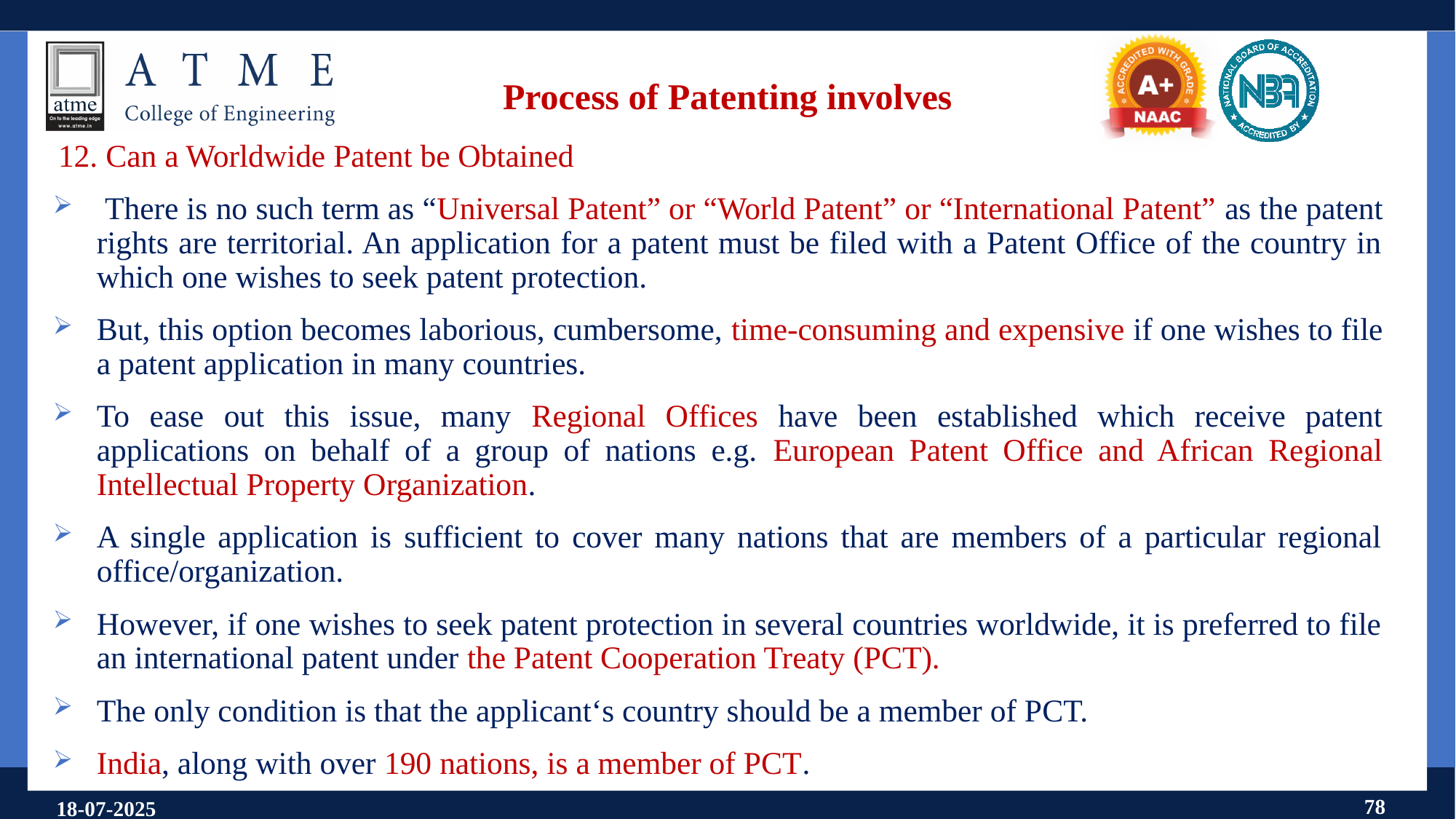

# Process of Patenting involves
12. Can a Worldwide Patent be Obtained
 There is no such term as “Universal Patent” or “World Patent” or “International Patent” as the patent rights are territorial. An application for a patent must be filed with a Patent Office of the country in which one wishes to seek patent protection.
But, this option becomes laborious, cumbersome, time-consuming and expensive if one wishes to file a patent application in many countries.
To ease out this issue, many Regional Offices have been established which receive patent applications on behalf of a group of nations e.g. European Patent Office and African Regional Intellectual Property Organization.
A single application is sufficient to cover many nations that are members of a particular regional office/organization.
However, if one wishes to seek patent protection in several countries worldwide, it is preferred to file an international patent under the Patent Cooperation Treaty (PCT).
The only condition is that the applicant‘s country should be a member of PCT.
India, along with over 190 nations, is a member of PCT.
78
18-07-2025